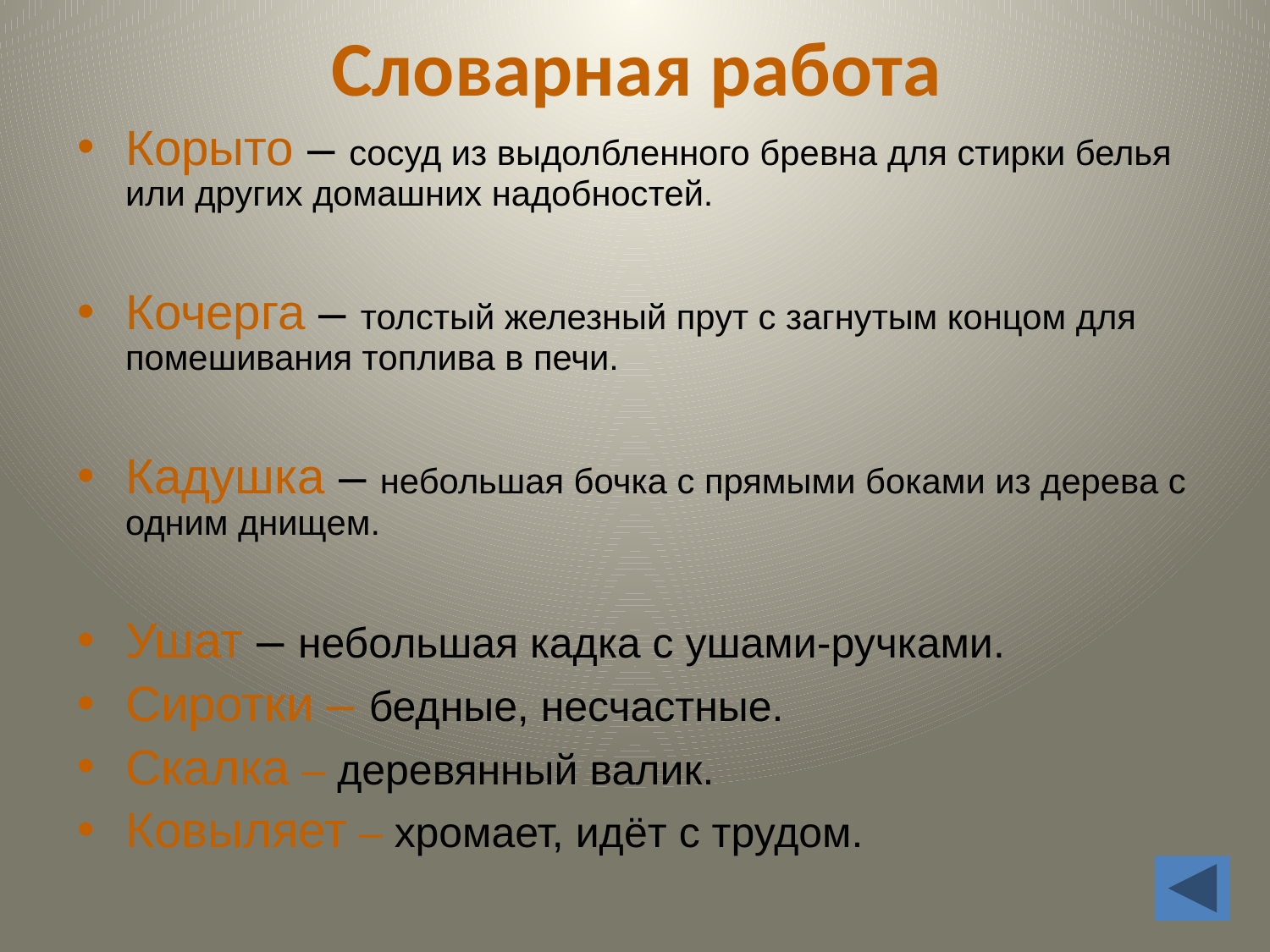

# Словарная работа
Корыто – сосуд из выдолбленного бревна для стирки белья или других домашних надобностей.

Кочерга – толстый железный прут с загнутым концом для помешивания топлива в печи.

Кадушка – небольшая бочка с прямыми боками из дерева с одним днищем.

Ушат – небольшая кадка с ушами-ручками.
Сиротки – бедные, несчастные.
Скалка – деревянный валик.
Ковыляет – хромает, идёт с трудом.